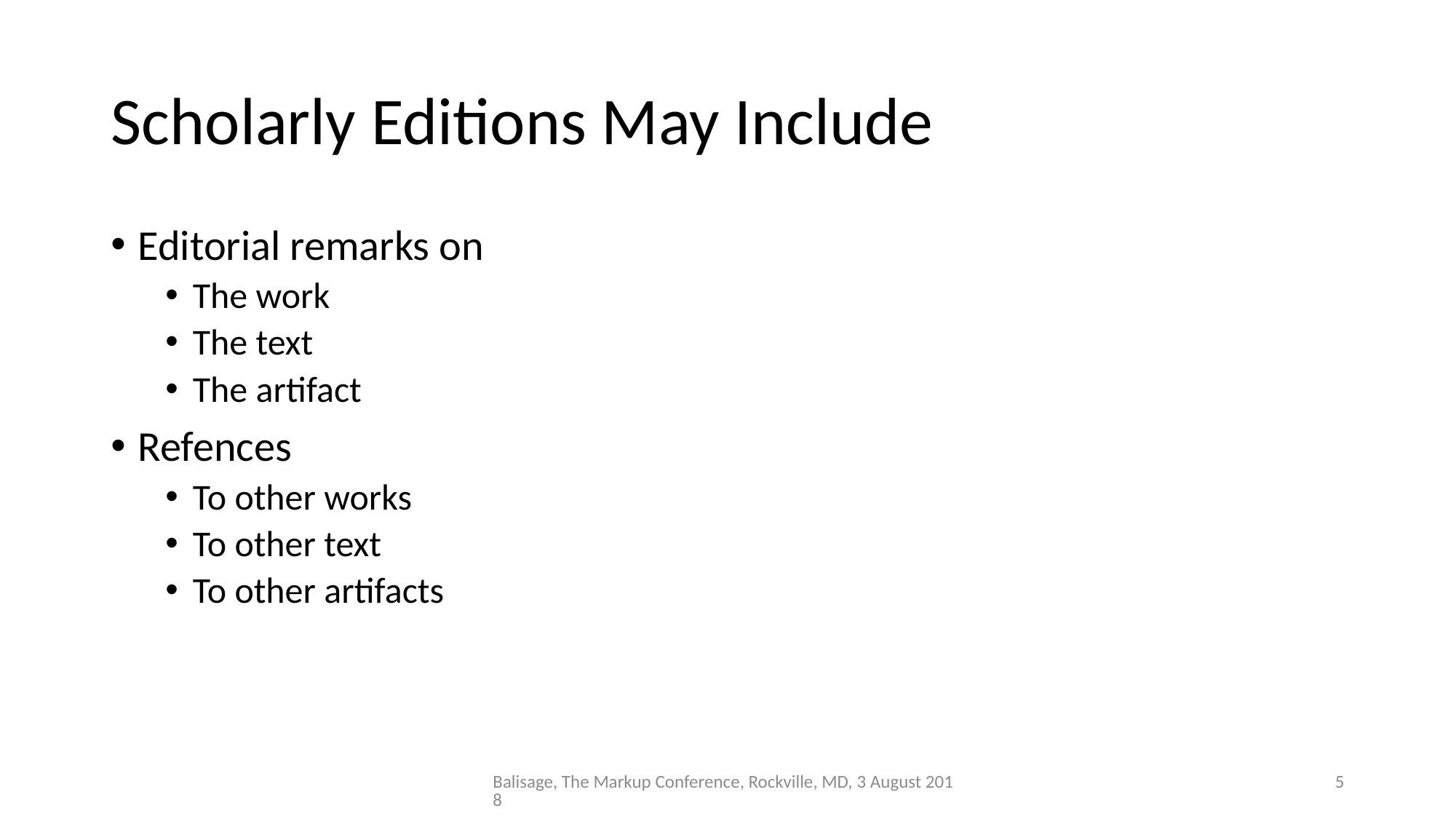

# Scholarly Editions May Include
Editorial remarks on
The work
The text
The artifact
Refences
To other works
To other text
To other artifacts
Balisage, The Markup Conference, Rockville, MD, 3 August 2018
5